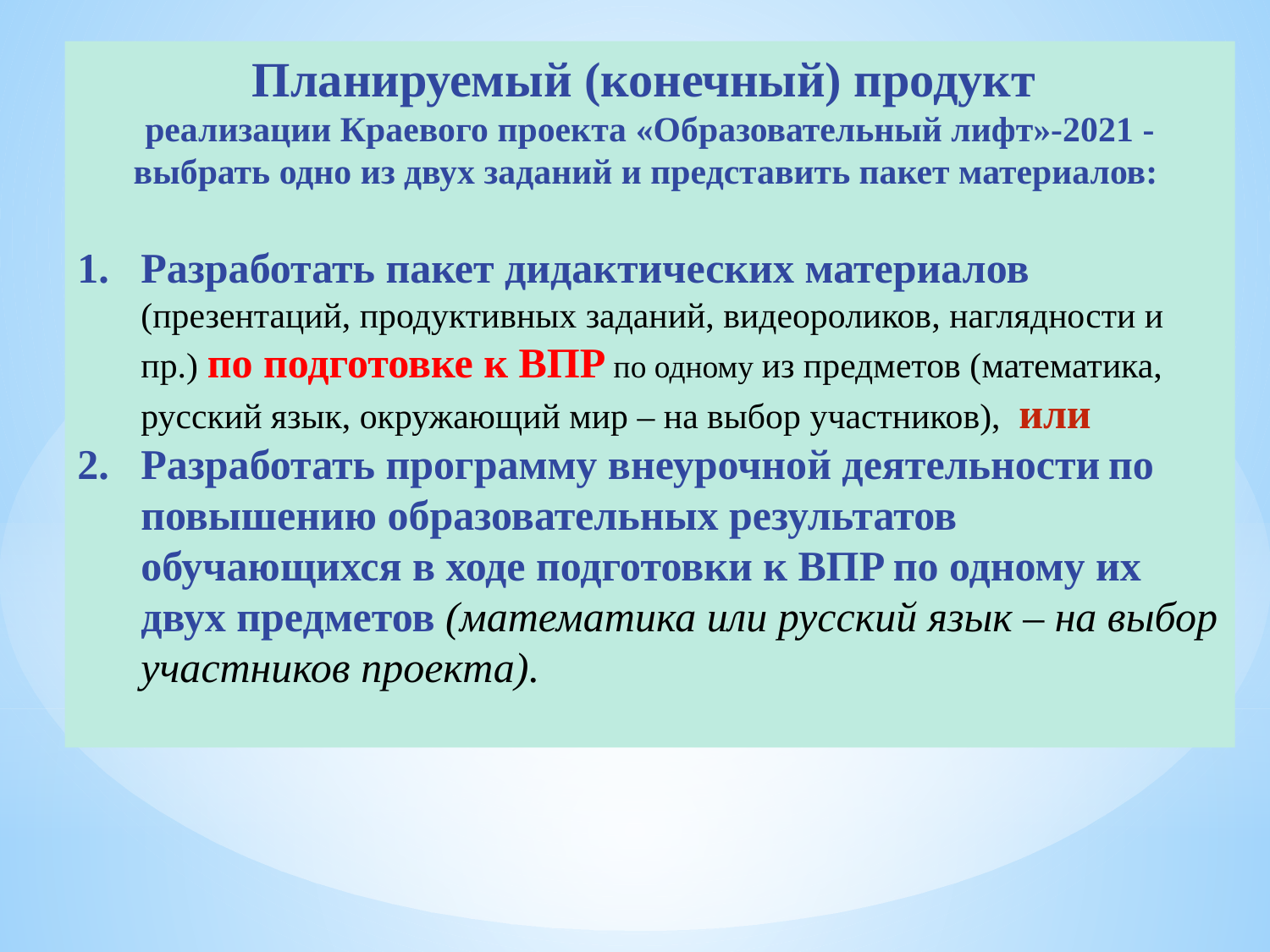

Планируемый (конечный) продукт
реализации Краевого проекта «Образовательный лифт»-2021 - выбрать одно из двух заданий и представить пакет материалов:

Разработать пакет дидактических материалов (презентаций, продуктивных заданий, видеороликов, наглядности и пр.) по подготовке к ВПР по одному из предметов (математика, русский язык, окружающий мир – на выбор участников),  или
Разработать программу внеурочной деятельности по повышению образовательных результатов обучающихся в ходе подготовки к ВПР по одному их двух предметов (математика или русский язык – на выбор участников проекта).